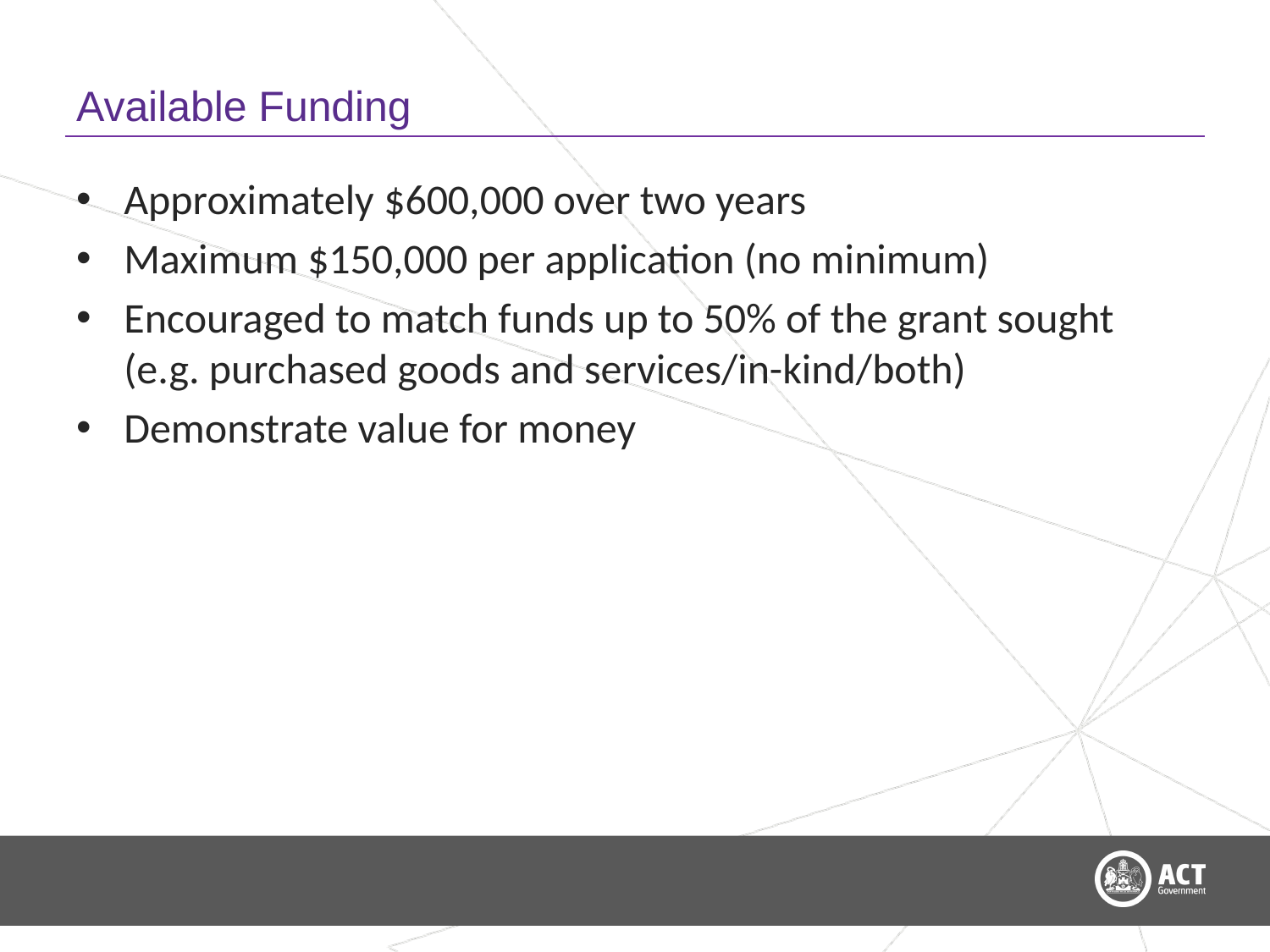

# Available Funding
Approximately $600,000 over two years
Maximum $150,000 per application (no minimum)
Encouraged to match funds up to 50% of the grant sought (e.g. purchased goods and services/in-kind/both)
Demonstrate value for money